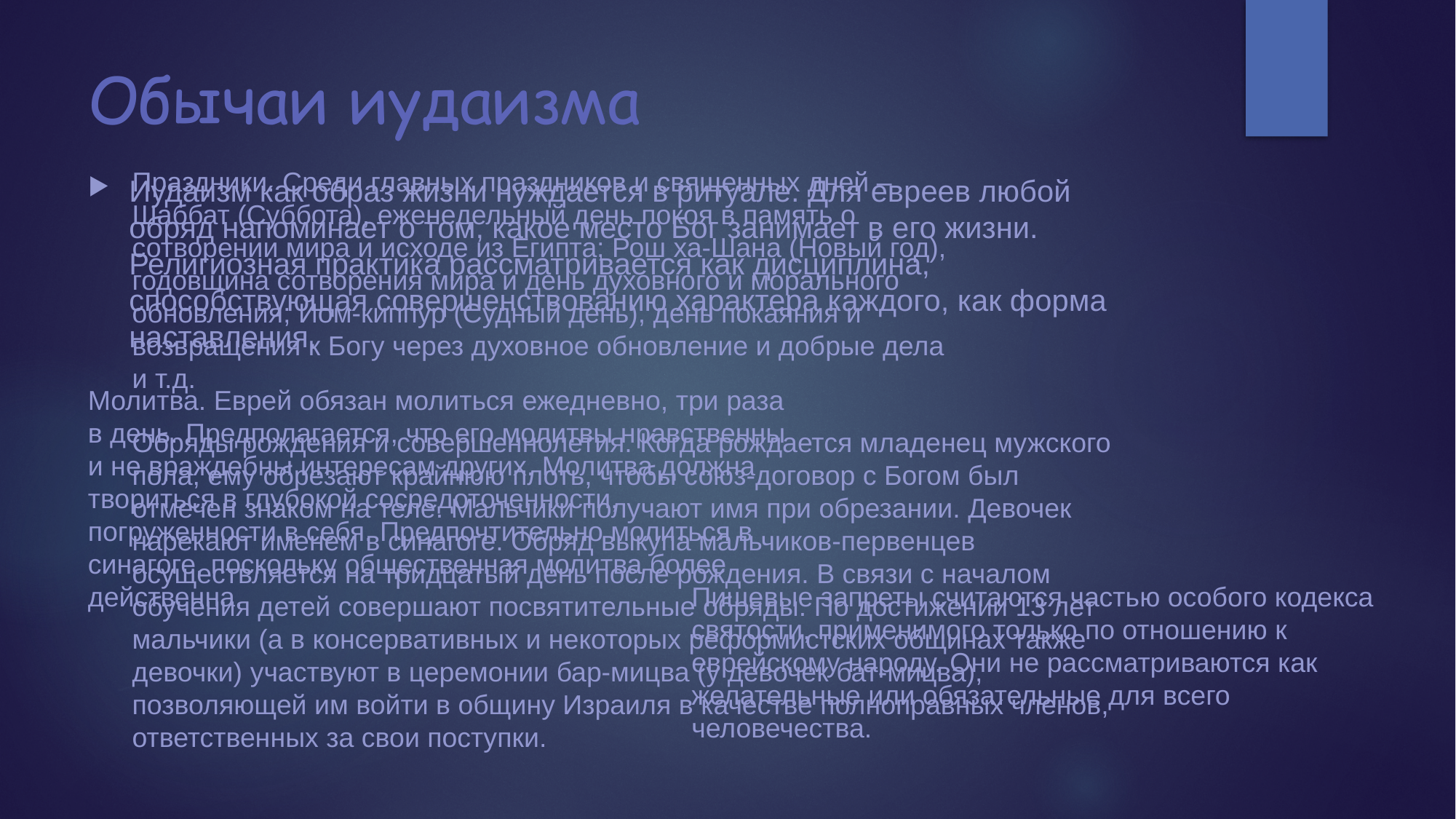

# Обычаи иудаизма
Праздники. Среди главных праздников и священных дней – Шаббат (Суббота), еженедельный день покоя в память о сотворении мира и исходе из Египта; Рош ха-Шана (Новый год), годовщина сотворения мира и день духовного и морального обновления; Йом-киппур (Судный день), день покаяния и возвращения к Богу через духовное обновление и добрые дела и т.д.
Иудаизм как образ жизни нуждается в ритуале. Для евреев любой обряд напоминает о том, какое место Бог занимает в его жизни. Религиозная практика рассматривается как дисциплина, способствующая совершенствованию характера каждого, как форма наставления.
Молитва. Еврей обязан молиться ежедневно, три раза в день. Предполагается, что его молитвы нравственны и не враждебны интересам других. Молитва должна твориться в глубокой сосредоточенности, погруженности в себя. Предпочтительно молиться в синагоге, поскольку общественная молитва более действенна.
Обряды рождения и совершеннолетия. Когда рождается младенец мужского пола, ему обрезают крайнюю плоть, чтобы союз-договор с Богом был отмечен знаком на теле. Мальчики получают имя при обрезании. Девочек нарекают именем в синагоге. Обряд выкупа мальчиков-первенцев осуществляется на тридцатый день после рождения. В связи с началом обучения детей совершают посвятительные обряды. По достижении 13 лет мальчики (а в консервативных и некоторых реформистских общинах также девочки) участвуют в церемонии бар-мицва (у девочек бат-мицва), позволяющей им войти в общину Израиля в качестве полноправных членов, ответственных за свои поступки.
Пищевые запреты считаются частью особого кодекса святости, применимого только по отношению к еврейскому народу. Они не рассматриваются как желательные или обязательные для всего человечества.